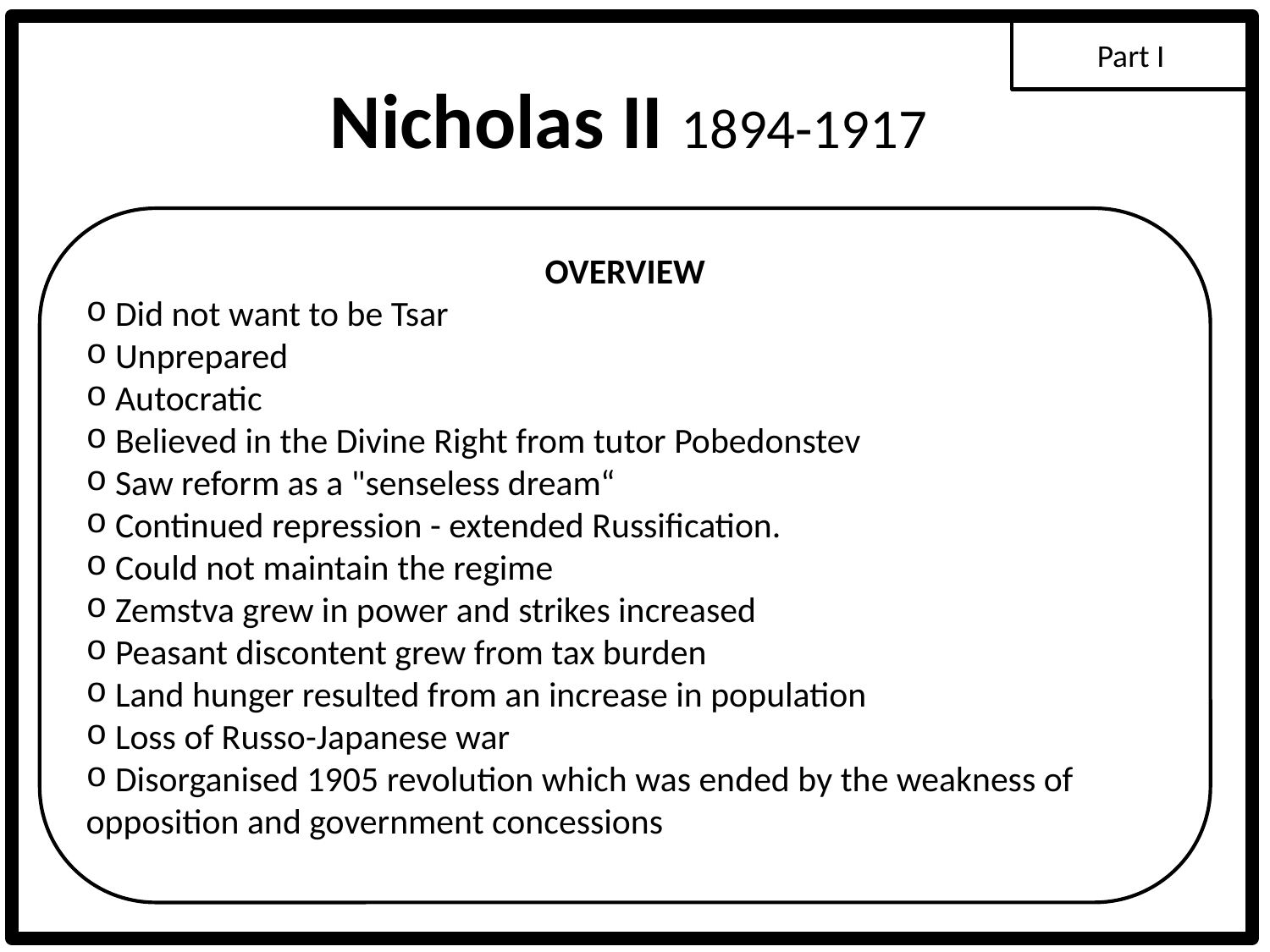

Part I
# Nicholas II 1894-1917
OVERVIEW
 Did not want to be Tsar
 Unprepared
 Autocratic
 Believed in the Divine Right from tutor Pobedonstev
 Saw reform as a "senseless dream“
 Continued repression - extended Russification.
 Could not maintain the regime
 Zemstva grew in power and strikes increased
 Peasant discontent grew from tax burden
 Land hunger resulted from an increase in population
 Loss of Russo-Japanese war
 Disorganised 1905 revolution which was ended by the weakness of opposition and government concessions